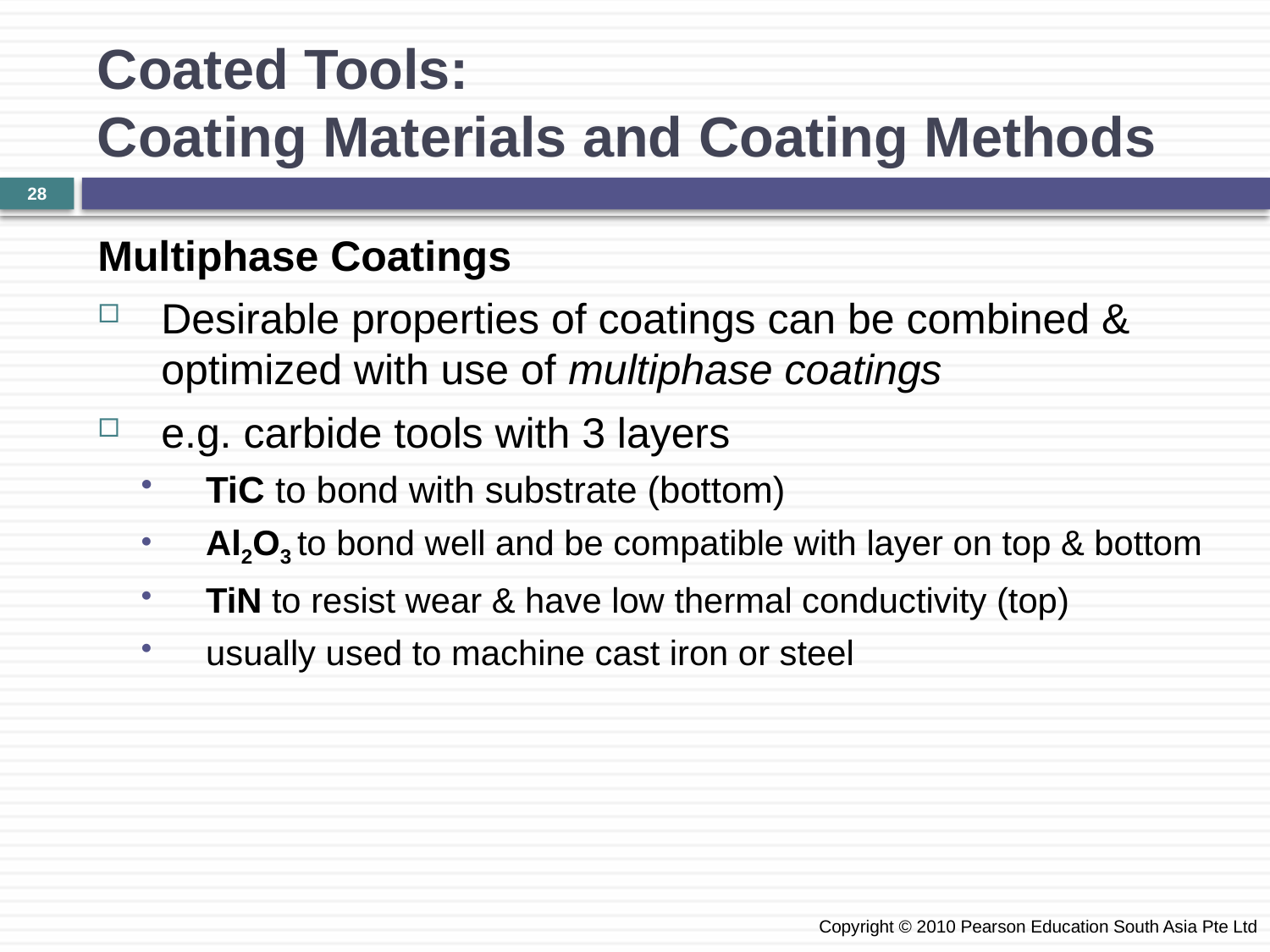

Coated Tools:
Coating Materials and Coating Methods
28
Multiphase Coatings
Desirable properties of coatings can be combined & optimized with use of multiphase coatings
e.g. carbide tools with 3 layers
TiC to bond with substrate (bottom)
Al2O3 to bond well and be compatible with layer on top & bottom
TiN to resist wear & have low thermal conductivity (top)
usually used to machine cast iron or steel
   Copyright © 2010 Pearson Education South Asia Pte Ltd